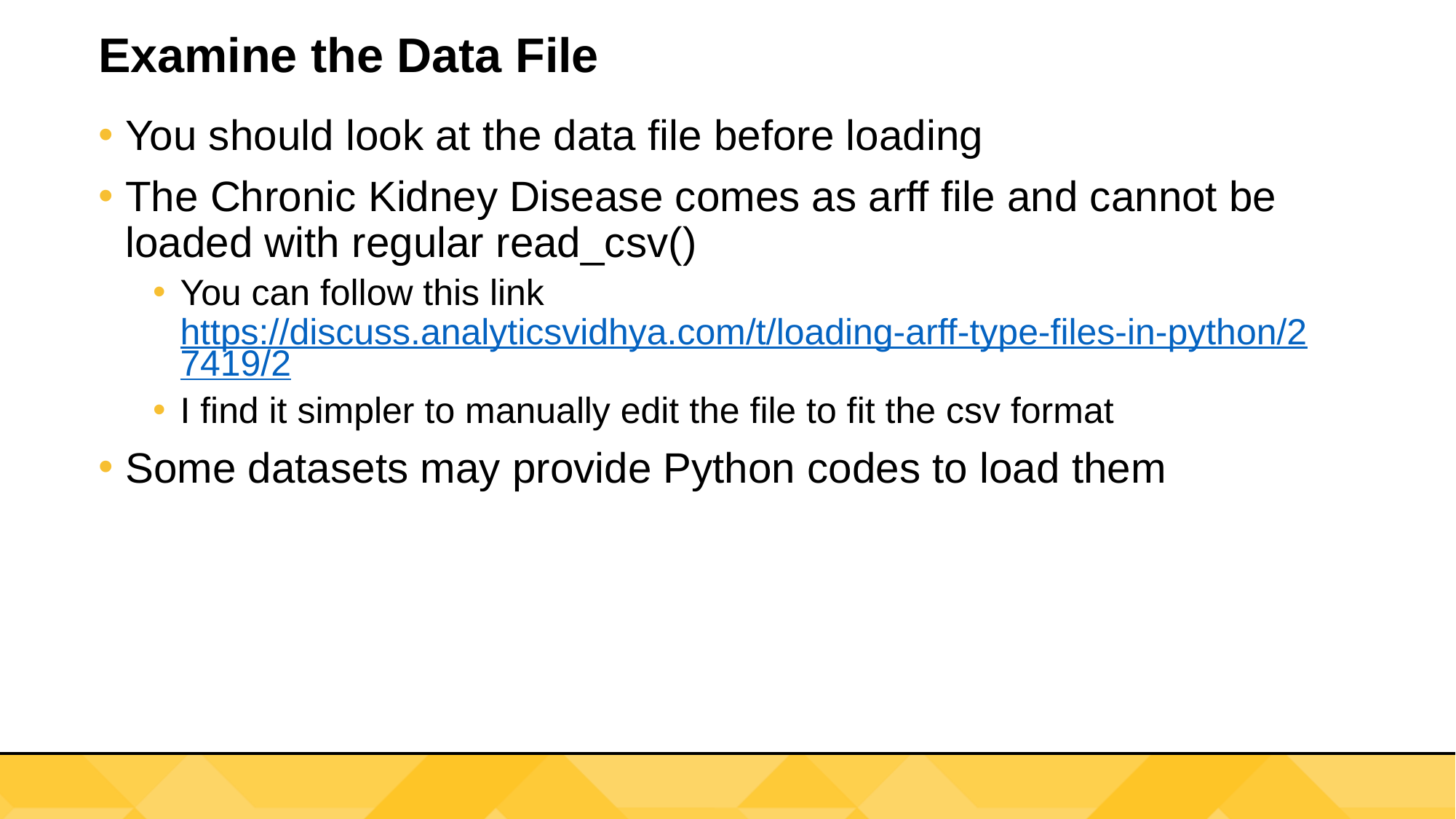

# Examine the Data File
You should look at the data file before loading
The Chronic Kidney Disease comes as arff file and cannot be loaded with regular read_csv()
You can follow this link https://discuss.analyticsvidhya.com/t/loading-arff-type-files-in-python/27419/2
I find it simpler to manually edit the file to fit the csv format
Some datasets may provide Python codes to load them